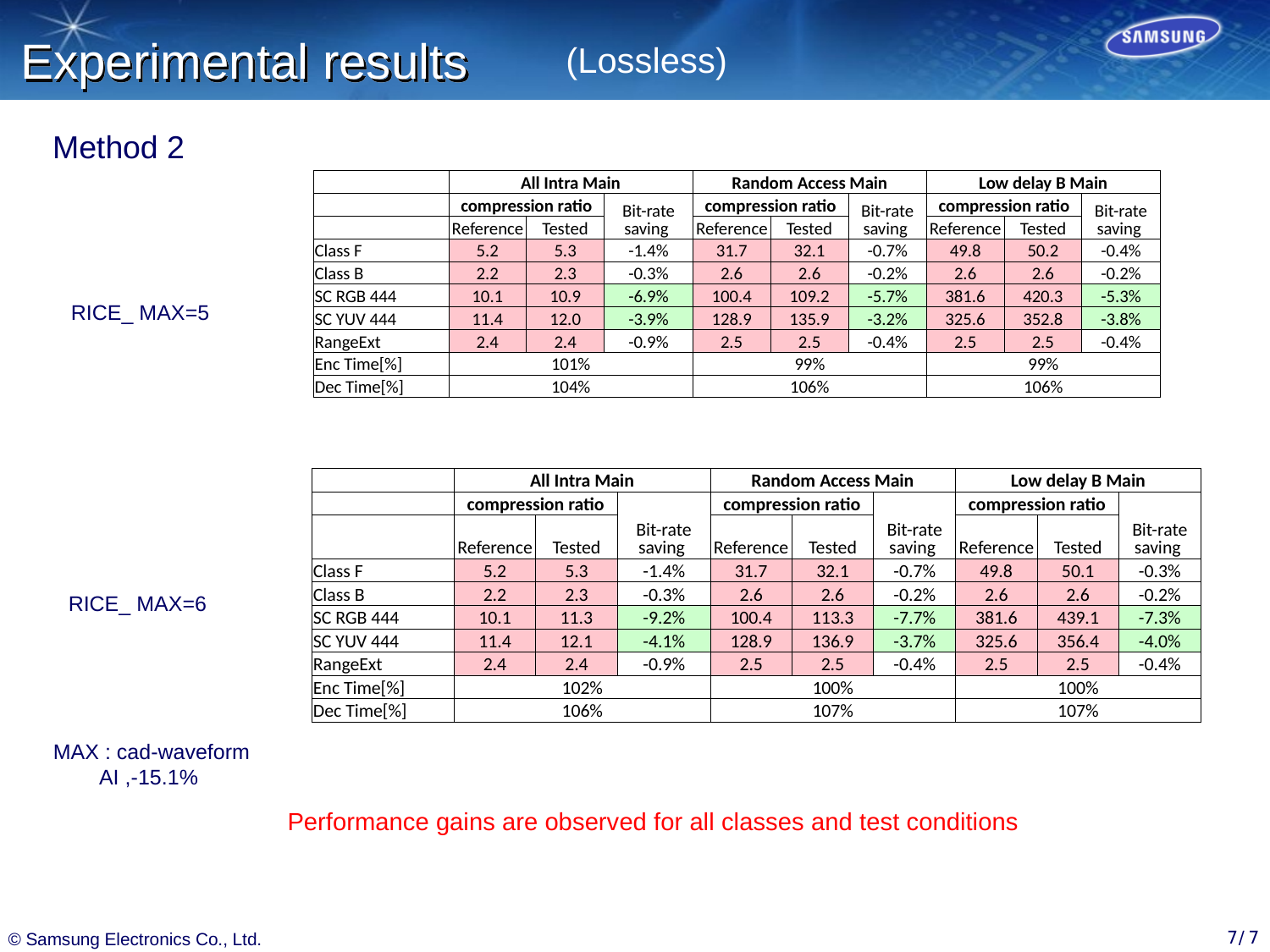

(Lossless)
# Experimental results
Method 2
|  | All Intra Main |  |  | Random Access Main |  |  | Low delay B Main |  |  |
| --- | --- | --- | --- | --- | --- | --- | --- | --- | --- |
|  | compression ratio |  | Bit-rate saving | compression ratio |  | Bit-rate saving | compression ratio |  | Bit-rate saving |
|  | Reference | Tested |  | Reference | Tested |  | Reference | Tested |  |
| Class F | 5.2 | 5.3 | -1.4% | 31.7 | 32.1 | -0.7% | 49.8 | 50.2 | -0.4% |
| Class B | 2.2 | 2.3 | -0.3% | 2.6 | 2.6 | -0.2% | 2.6 | 2.6 | -0.2% |
| SC RGB 444 | 10.1 | 10.9 | -6.9% | 100.4 | 109.2 | -5.7% | 381.6 | 420.3 | -5.3% |
| SC YUV 444 | 11.4 | 12.0 | -3.9% | 128.9 | 135.9 | -3.2% | 325.6 | 352.8 | -3.8% |
| RangeExt | 2.4 | 2.4 | -0.9% | 2.5 | 2.5 | -0.4% | 2.5 | 2.5 | -0.4% |
| Enc Time[%] | 101% |  |  | 99% |  |  | 99% |  |  |
| Dec Time[%] | 104% |  |  | 106% |  |  | 106% |  |  |
RICE_ MAX=5
|  | All Intra Main |  |  | Random Access Main |  |  | Low delay B Main |  |  |
| --- | --- | --- | --- | --- | --- | --- | --- | --- | --- |
|  | compression ratio |  | Bit-rate saving | compression ratio |  | Bit-rate saving | compression ratio |  | Bit-rate saving |
|  | Reference | Tested |  | Reference | Tested |  | Reference | Tested |  |
| Class F | 5.2 | 5.3 | -1.4% | 31.7 | 32.1 | -0.7% | 49.8 | 50.1 | -0.3% |
| Class B | 2.2 | 2.3 | -0.3% | 2.6 | 2.6 | -0.2% | 2.6 | 2.6 | -0.2% |
| SC RGB 444 | 10.1 | 11.3 | -9.2% | 100.4 | 113.3 | -7.7% | 381.6 | 439.1 | -7.3% |
| SC YUV 444 | 11.4 | 12.1 | -4.1% | 128.9 | 136.9 | -3.7% | 325.6 | 356.4 | -4.0% |
| RangeExt | 2.4 | 2.4 | -0.9% | 2.5 | 2.5 | -0.4% | 2.5 | 2.5 | -0.4% |
| Enc Time[%] | 102% |  |  | 100% |  |  | 100% |  |  |
| Dec Time[%] | 106% |  |  | 107% |  |  | 107% |  |  |
RICE_ MAX=6
MAX : cad-waveform
AI ,-15.1%
Performance gains are observed for all classes and test conditions